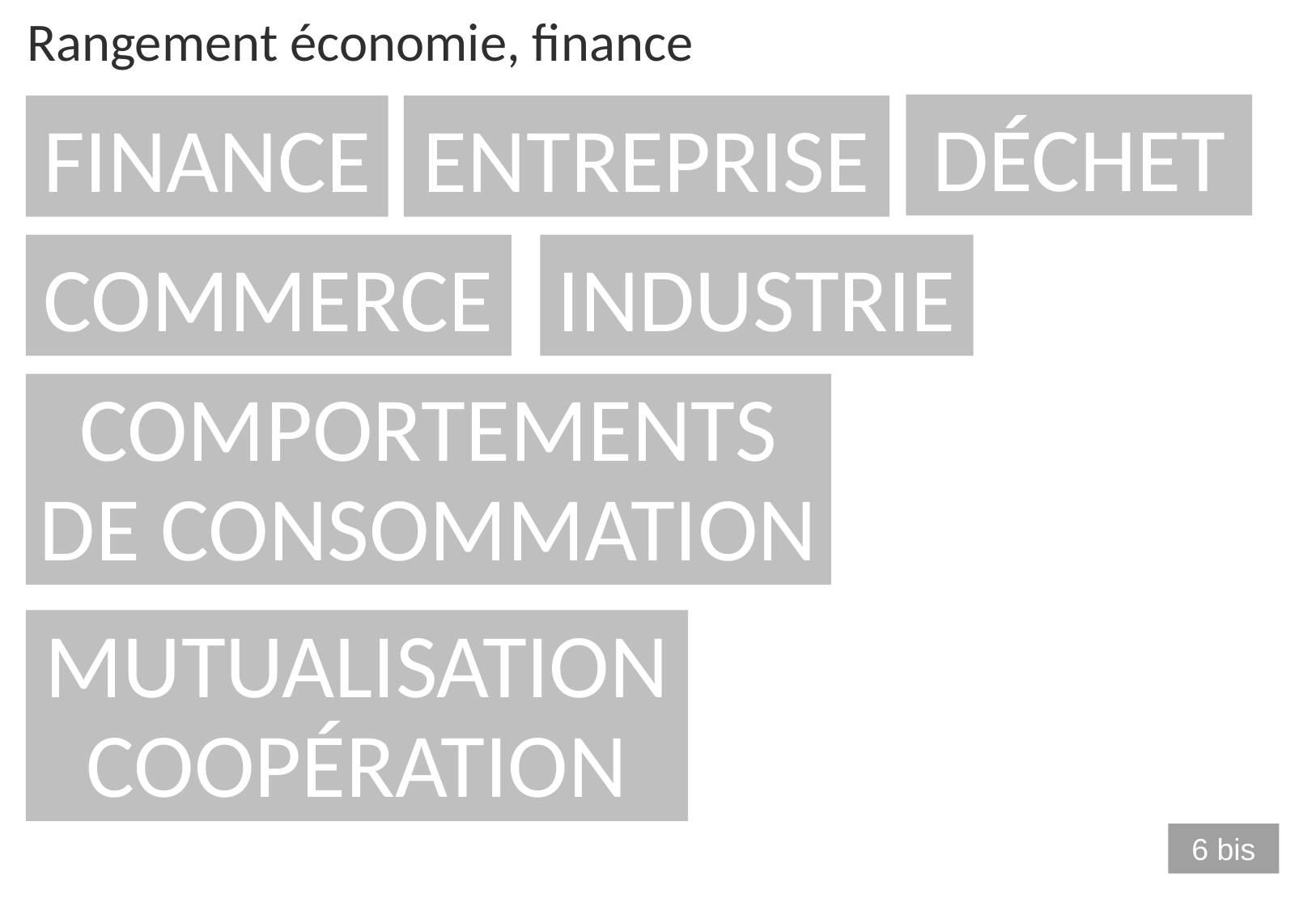

Rangement économie, finance
DÉCHET
FINANCE
ENTREPRISE
COMMERCE
INDUSTRIE
COMPORTEMENTS DE CONSOMMATION
MUTUALISATIONCOOPÉRATION
6 bis